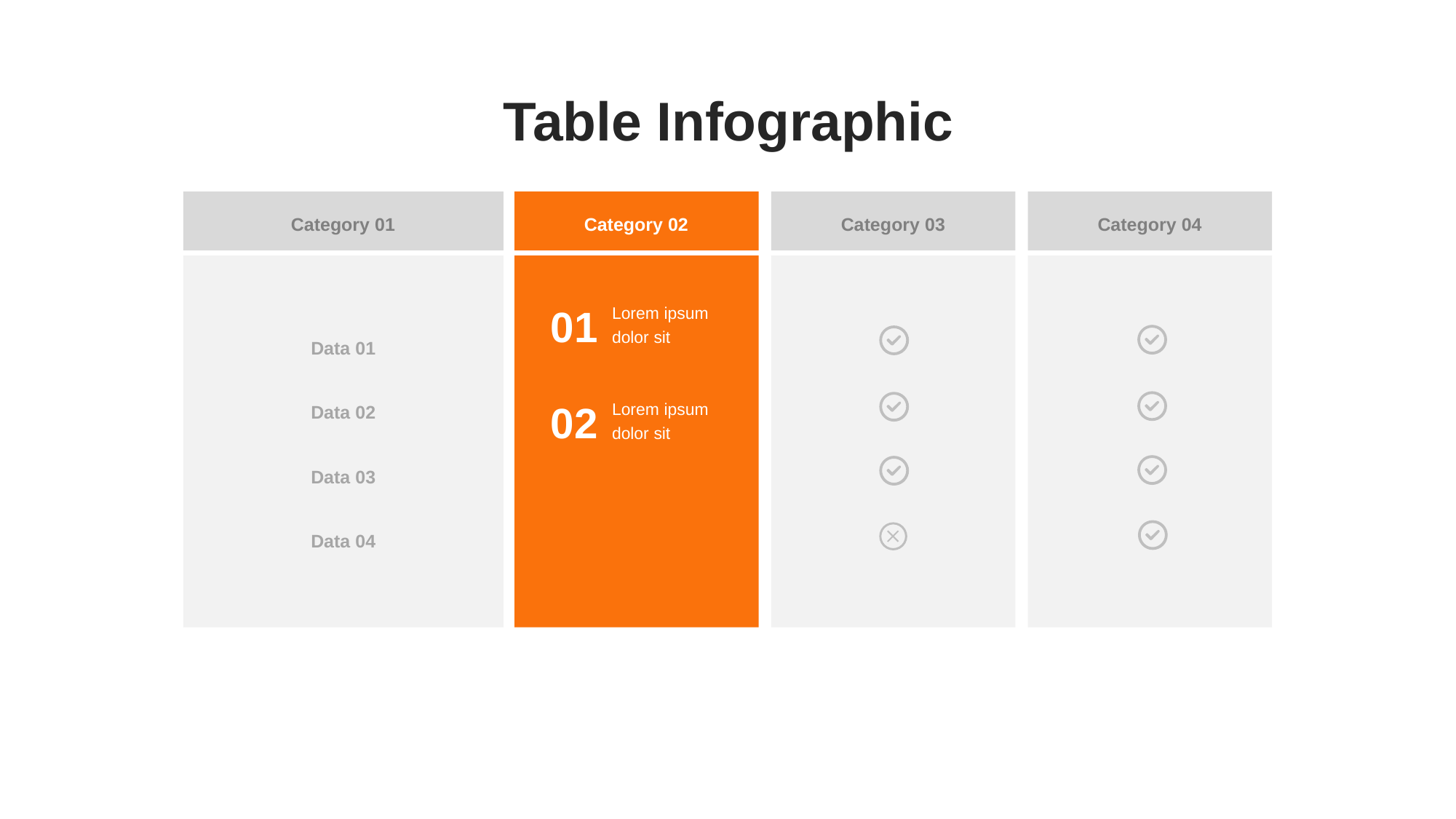

Table Infographic

Category 03
Category 02
Category 01
Category 04

Lorem ipsum dolor sit
01

Data 01
Lorem ipsum dolor sit

02
Data 02

Data 03

Data 04